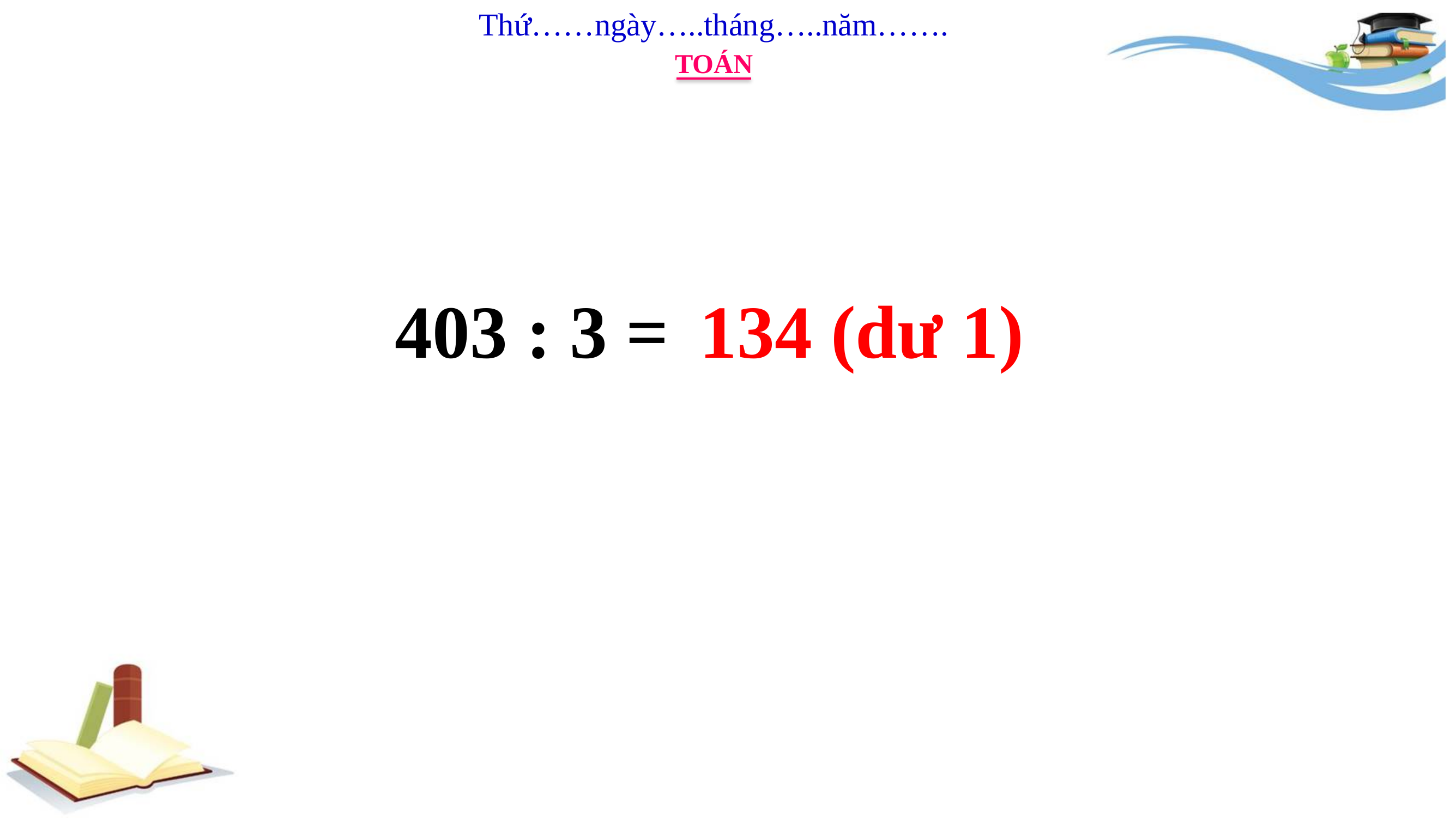

Thứ……ngày…..tháng…..năm…….
TOÁN
403 : 3 =
134 (dư 1)